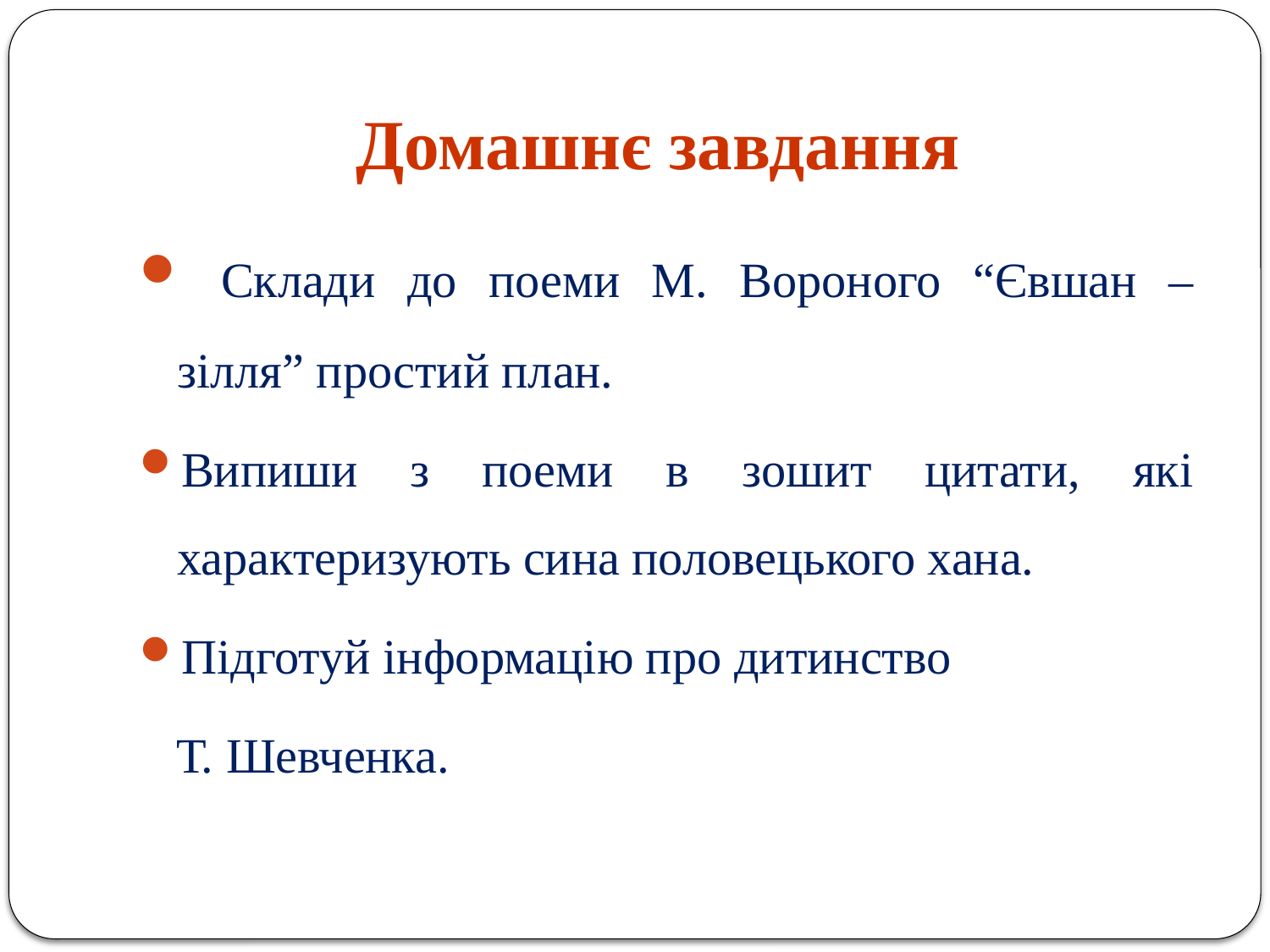

# Домашнє завдання
 Склади до поеми М. Вороного “Євшан – зілля” простий план.
Випиши з поеми в зошит цитати, які характеризують сина половецького хана.
Підготуй інформацію про дитинство
   Т. Шевченка.